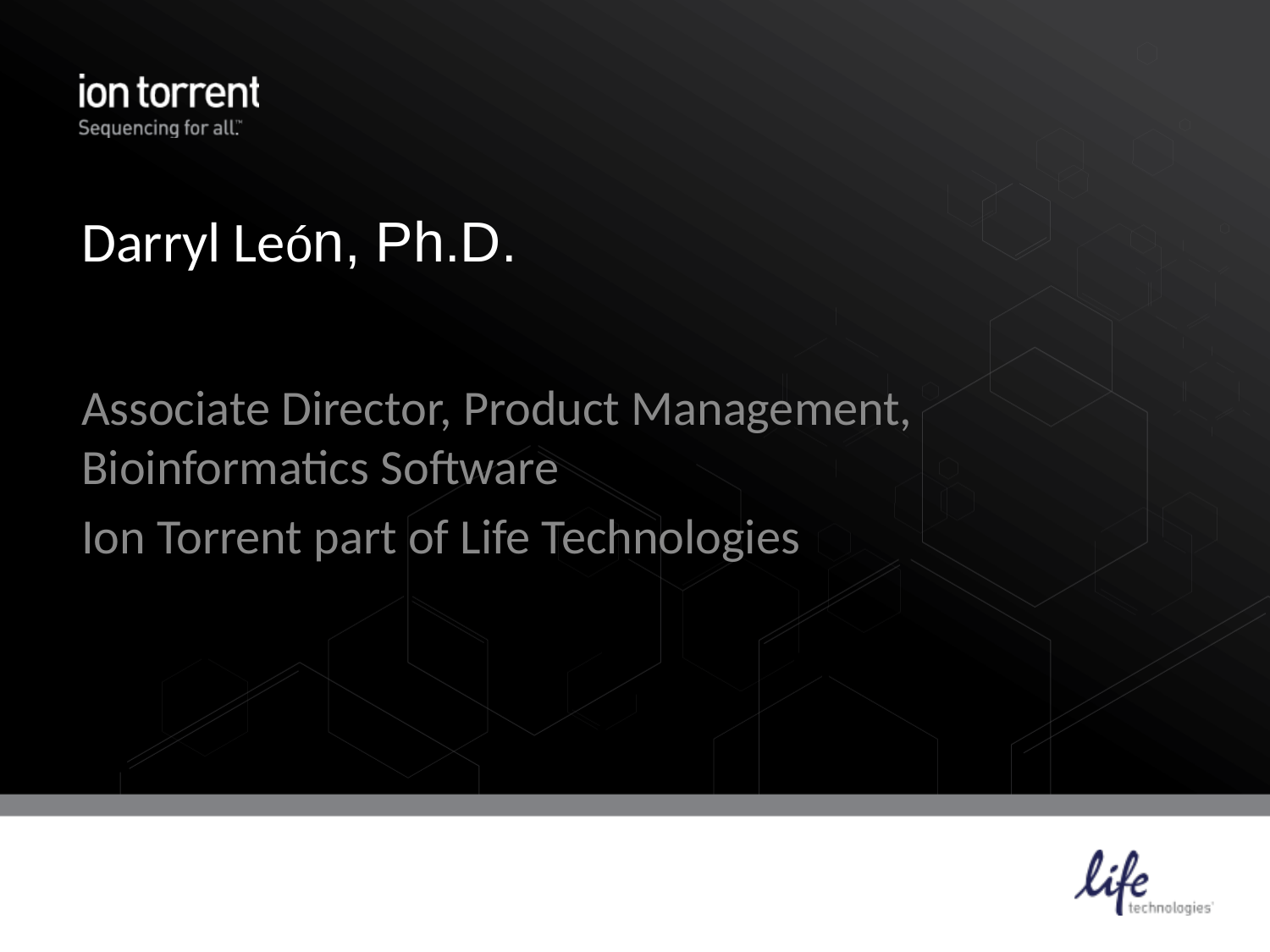

# Darryl León, Ph.D.
Associate Director, Product Management, Bioinformatics Software
Ion Torrent part of Life Technologies